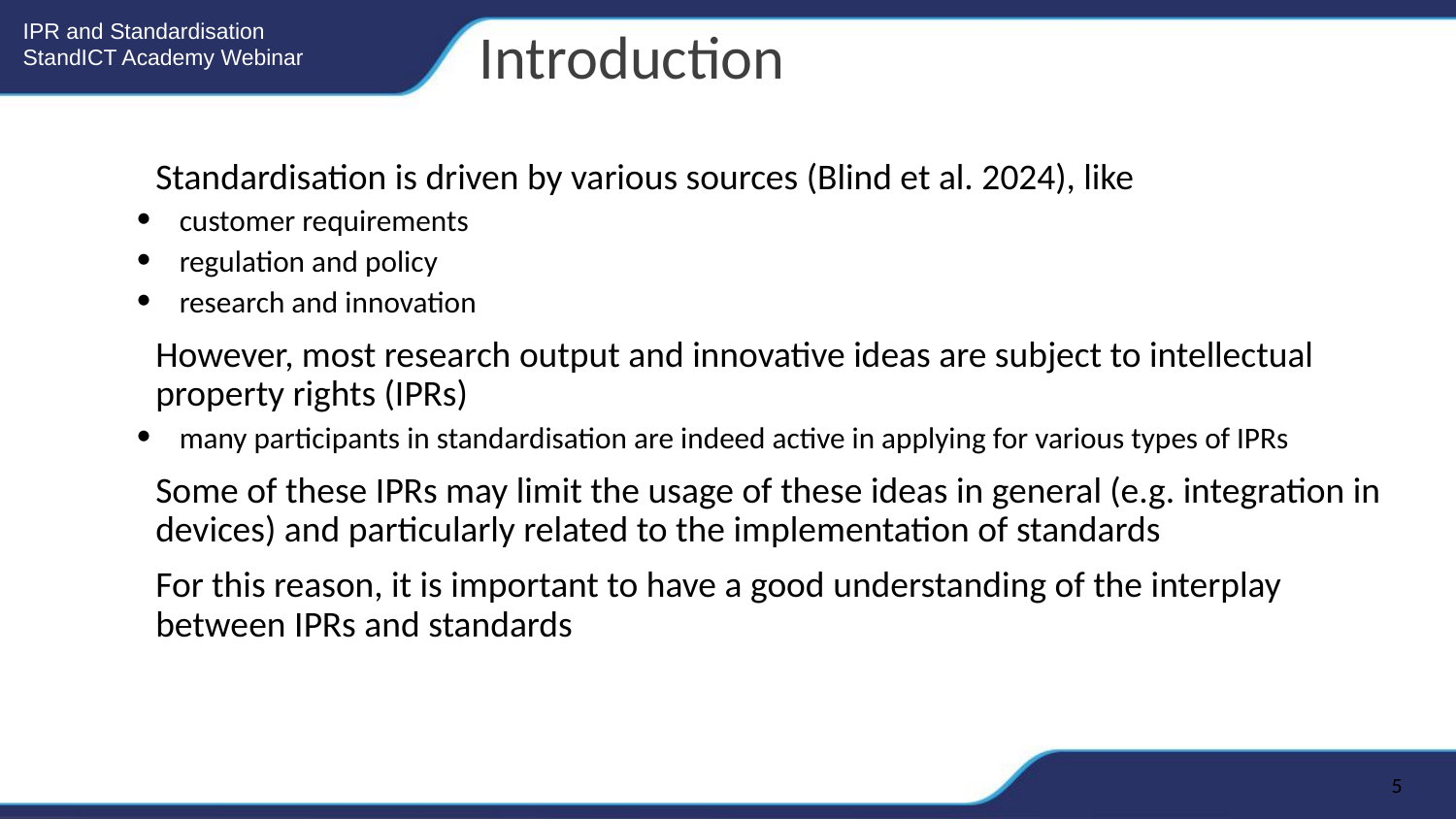

Introduction
Standardisation is driven by various sources (Blind et al. 2024), like
customer requirements
regulation and policy
research and innovation
However, most research output and innovative ideas are subject to intellectual property rights (IPRs)
many participants in standardisation are indeed active in applying for various types of IPRs
Some of these IPRs may limit the usage of these ideas in general (e.g. integration in devices) and particularly related to the implementation of standards
For this reason, it is important to have a good understanding of the interplay
between IPRs and standards